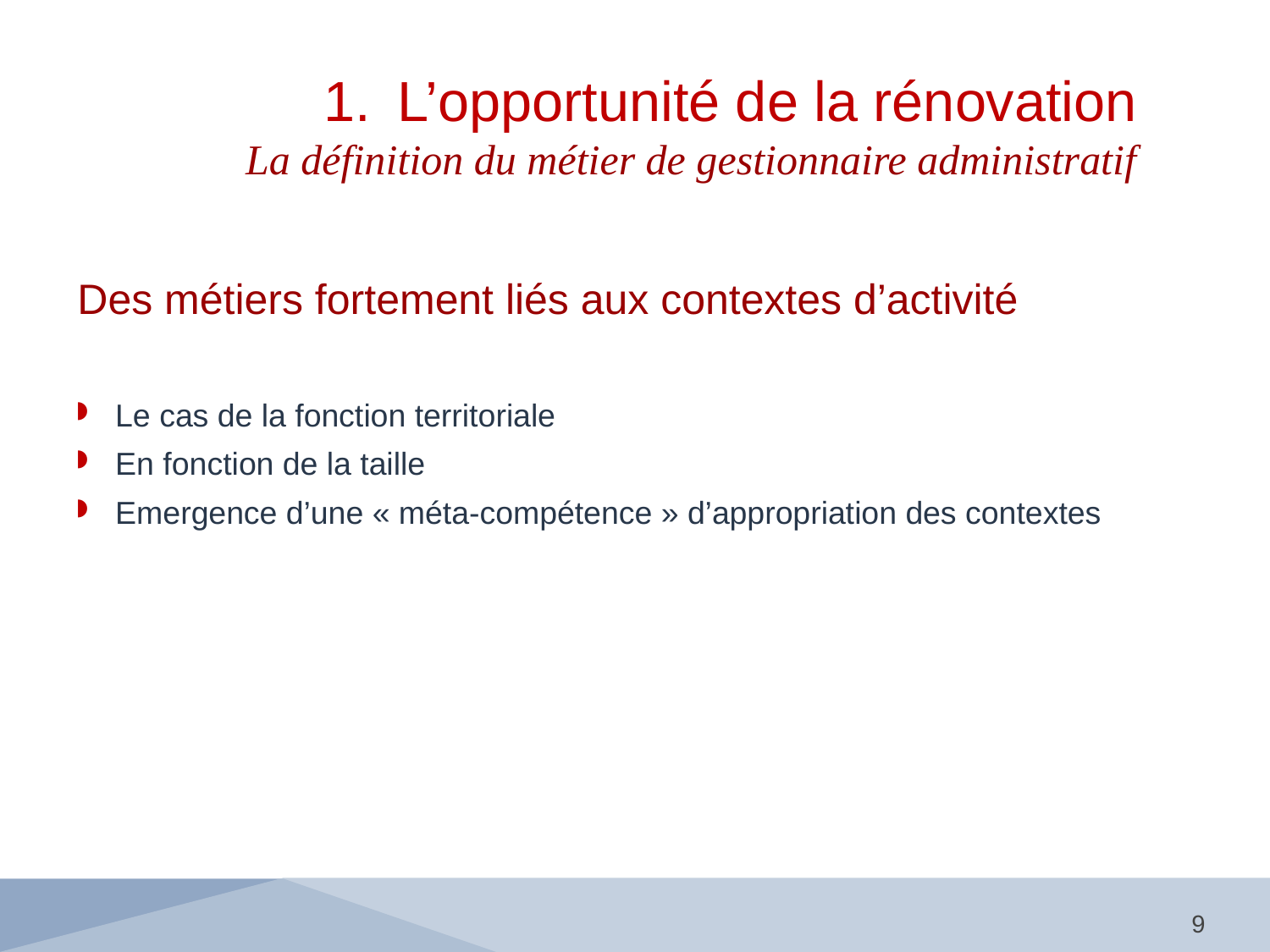

L’opportunité de la rénovation
La définition du métier de gestionnaire administratif

Des métiers fortement liés aux contextes d’activité

Le cas de la fonction territoriale
En fonction de la taille
Emergence d’une « méta-compétence » d’appropriation des contextes
9